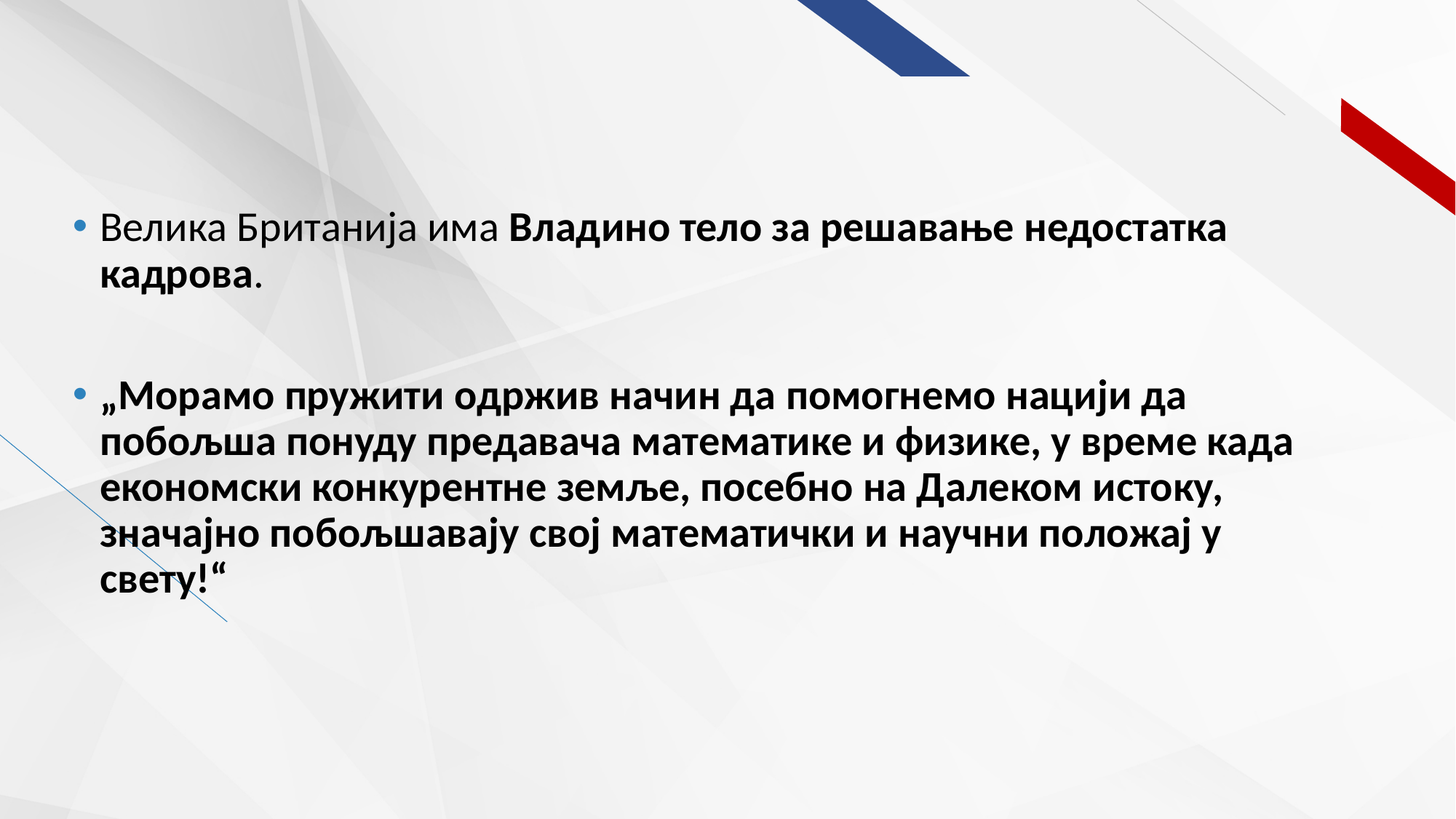

Велика Британија има Владино тело за решавање недостатка кадрова.

„Морамо пружити одржив начин да помогнемо нацији да побољша понуду предавача математике и физике, у време када економски конкурентне земље, посебно на Далеком истоку, значајно побољшавају свој математички и научни положај у свету!“